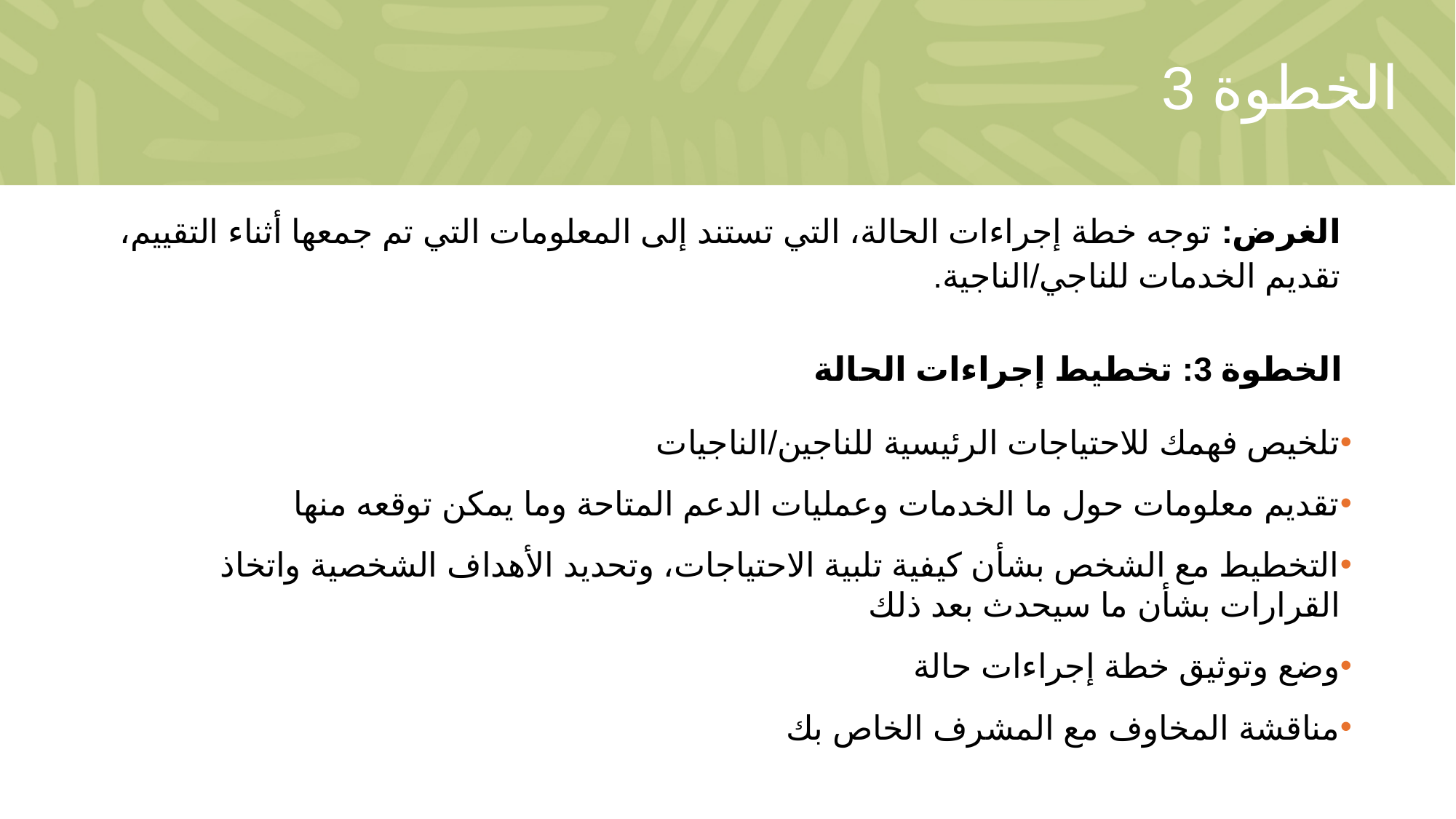

# الخطوة 3
الغرض: توجه خطة إجراءات الحالة، التي تستند إلى المعلومات التي تم جمعها أثناء التقييم، تقديم الخدمات للناجي/الناجية.

الخطوة 3: تخطيط إجراءات الحالة
تلخيص فهمك للاحتياجات الرئيسية للناجين/الناجيات
تقديم معلومات حول ما الخدمات وعمليات الدعم المتاحة وما يمكن توقعه منها
التخطيط مع الشخص بشأن كيفية تلبية الاحتياجات، وتحديد الأهداف الشخصية واتخاذ القرارات بشأن ما سيحدث بعد ذلك
وضع وتوثيق خطة إجراءات حالة
مناقشة المخاوف مع المشرف الخاص بك